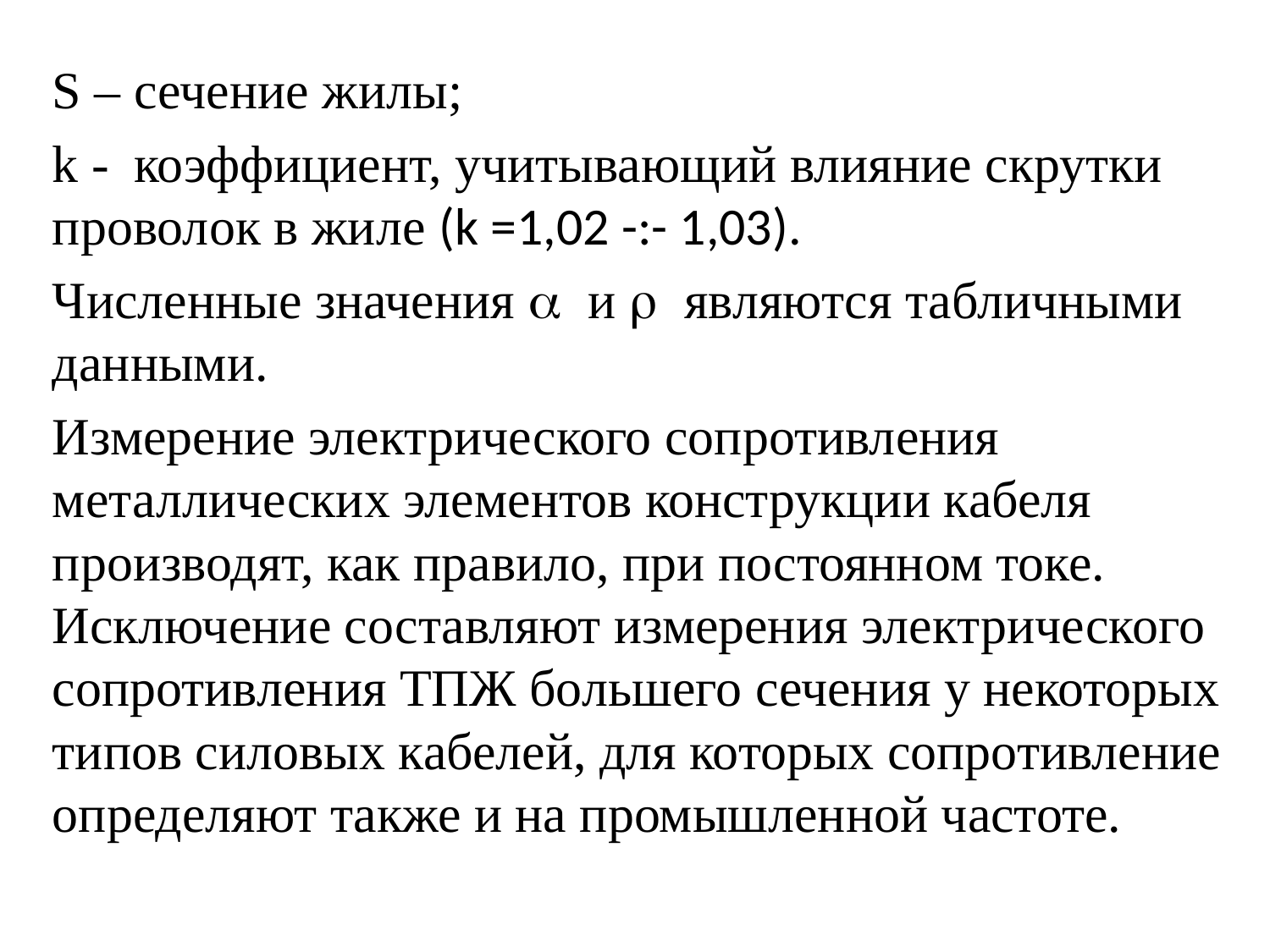

#
S – сечение жилы;
k -  коэффициент, учитывающий влияние скрутки проволок в жиле (k =1,02 -:- 1,03).
Численные значения α и ρ являются табличными данными.
Измерение электрического сопротивления металлических элементов конструкции кабеля производят, как правило, при постоянном токе. Исключение составляют измерения электрического сопротивления ТПЖ большего сечения у некоторых типов силовых кабелей, для которых сопротивление определяют также и на промышленной частоте.